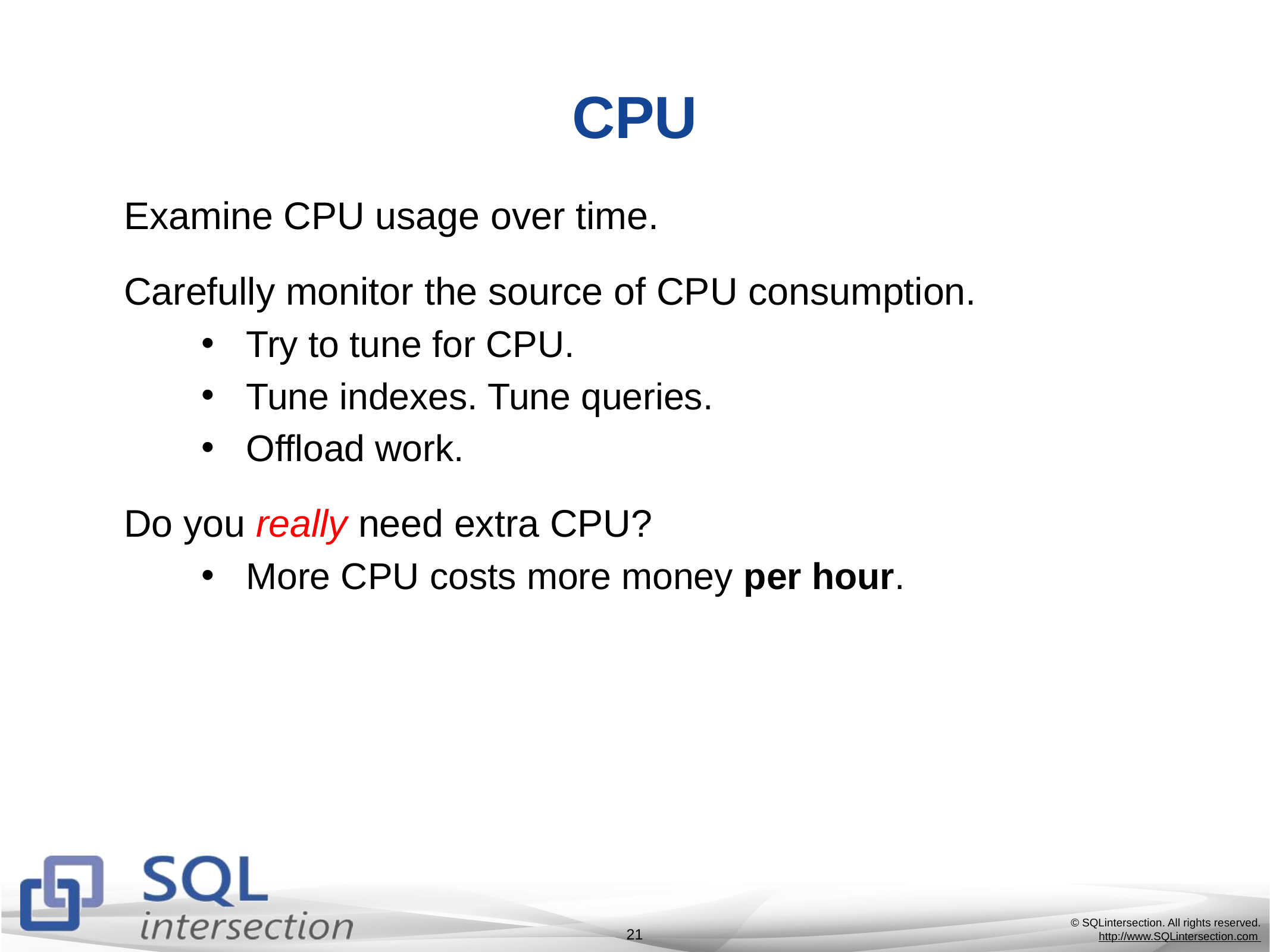

# CPU
Examine CPU usage over time.
Carefully monitor the source of CPU consumption.
Try to tune for CPU.
Tune indexes. Tune queries.
Offload work.
Do you really need extra CPU?
More CPU costs more money per hour.